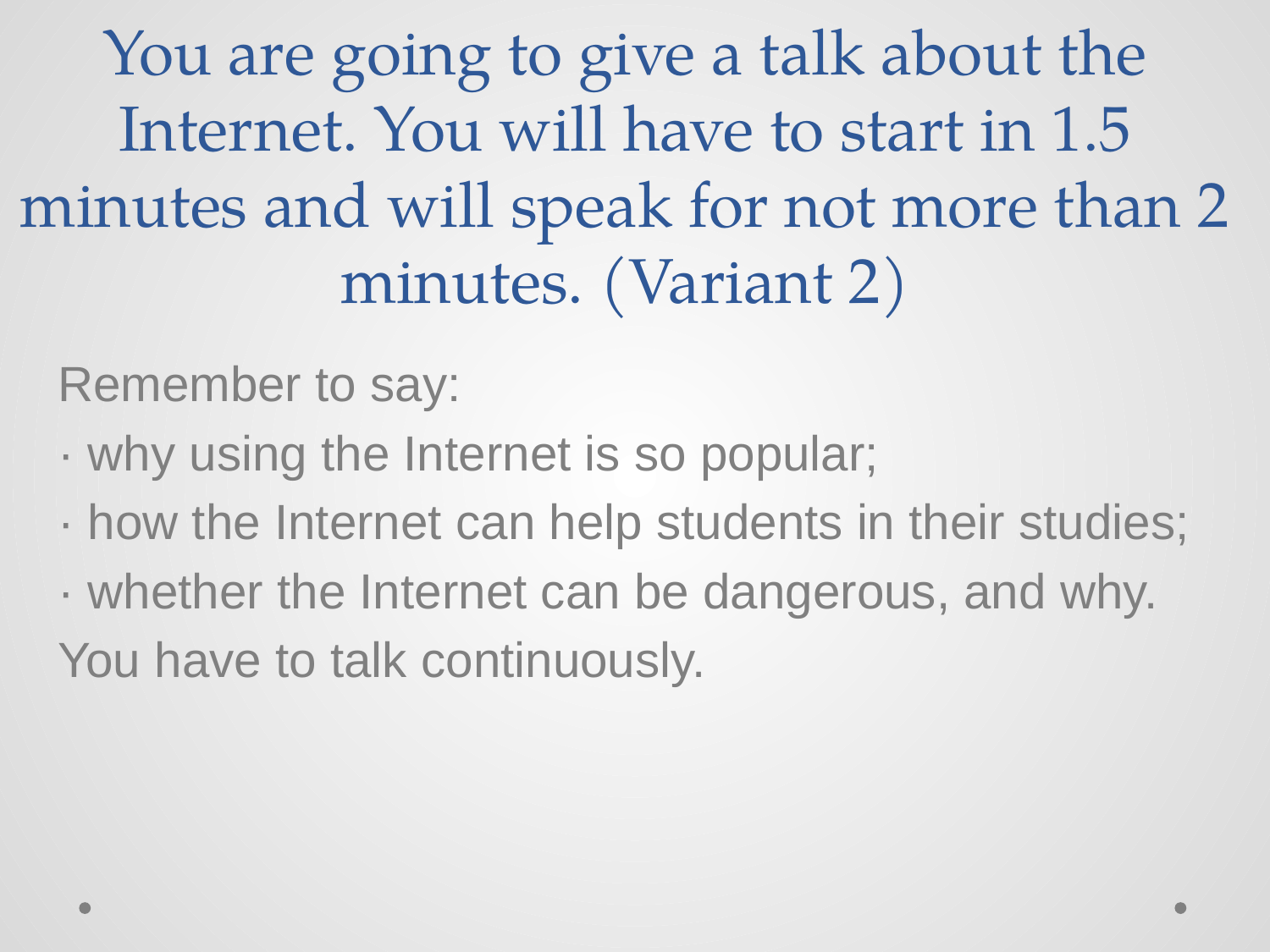

# You are going to give a talk about the Internet. You will have to start in 1.5 minutes and will speak for not more than 2 minutes. (Variant 2)
Remember to say:
· why using the Internet is so popular;
· how the Internet can help students in their studies;
· whether the Internet can be dangerous, and why.
You have to talk continuously.